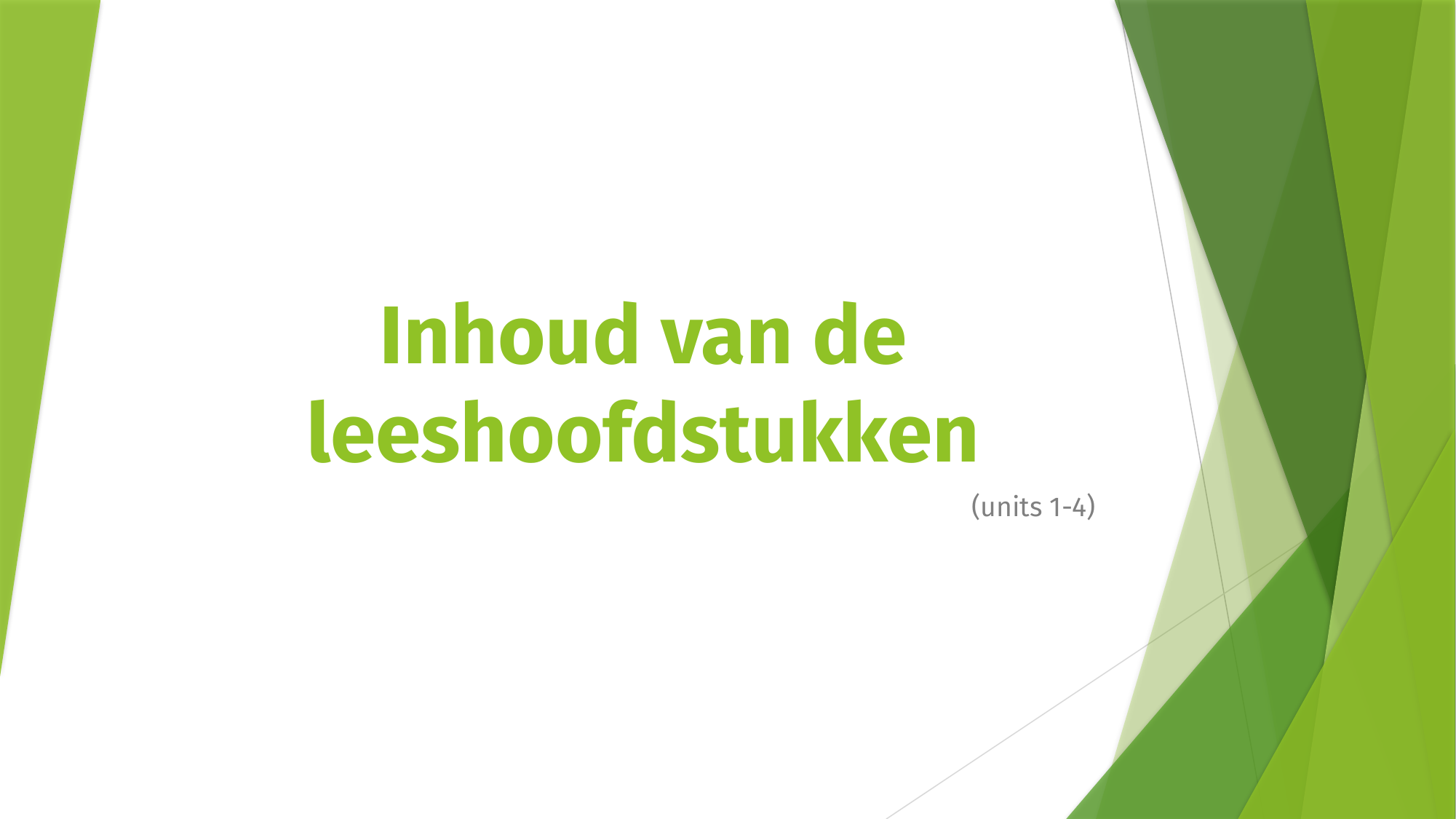

# Inhoud van de leeshoofdstukken
(units 1-4)